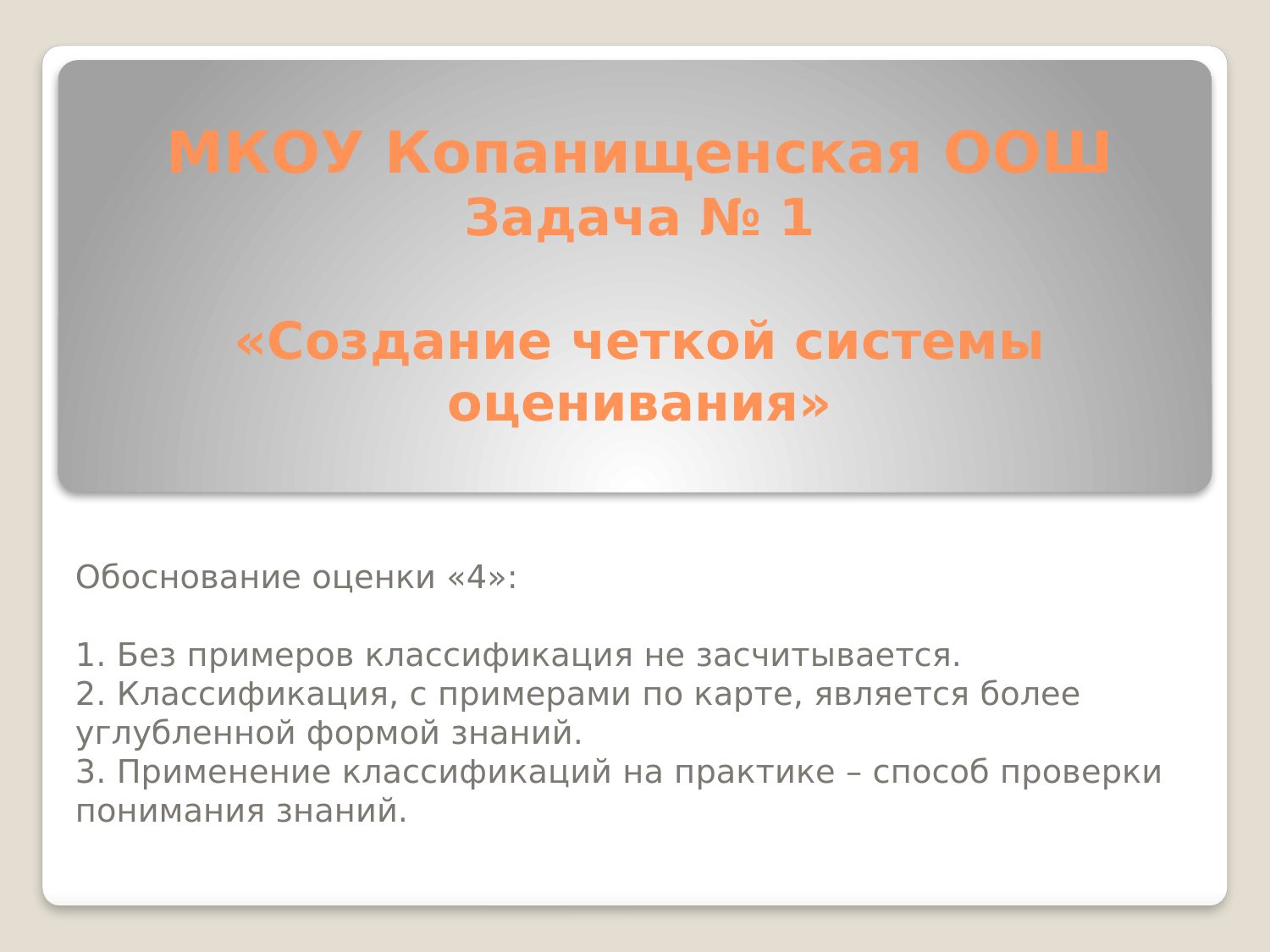

# МКОУ Копанищенская ООШ Задача № 1 «Создание четкой системы оценивания»
Обоснование оценки «4»:

1. Без примеров классификация не засчитывается.
2. Классификация, с примерами по карте, является более углубленной формой знаний.
3. Применение классификаций на практике – способ проверки понимания знаний.